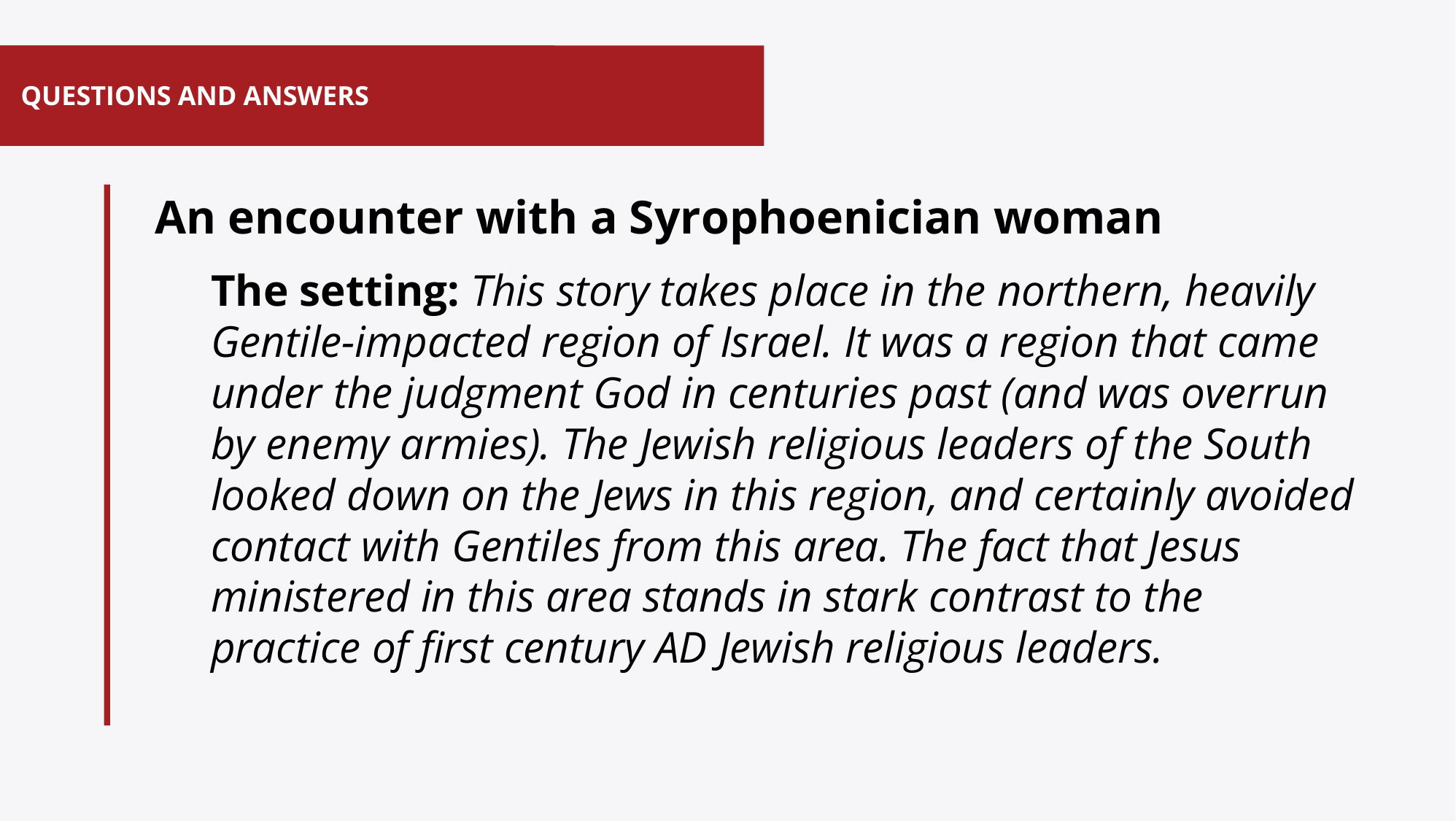

# QUESTIONS AND ANSWERS
An encounter with a Syrophoenician woman

The setting: This story takes place in the northern, heavily Gentile-impacted region of Israel. It was a region that came under the judgment God in centuries past (and was overrun by enemy armies). The Jewish religious leaders of the South looked down on the Jews in this region, and certainly avoided contact with Gentiles from this area. The fact that Jesus ministered in this area stands in stark contrast to the practice of first century AD Jewish religious leaders.